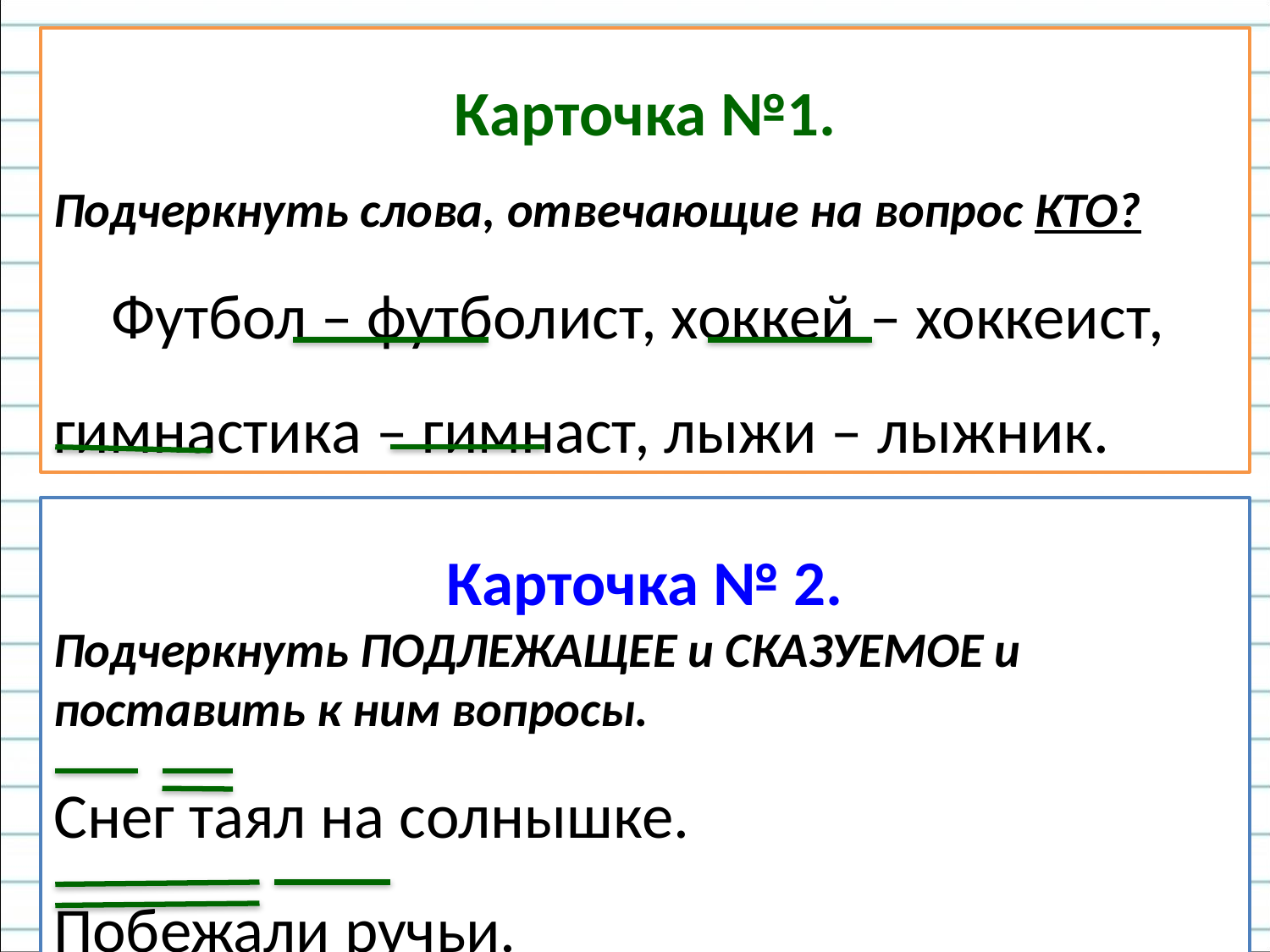

Карточка №1.
Подчеркнуть слова, отвечающие на вопрос КТО?
    Футбол – футболист, хоккей – хоккеист, гимнастика – гимнаст, лыжи – лыжник.
Карточка № 2.
Подчеркнуть ПОДЛЕЖАЩЕЕ и СКАЗУЕМОЕ и поставить к ним вопросы.
Снег таял на солнышке.
Побежали ручьи.